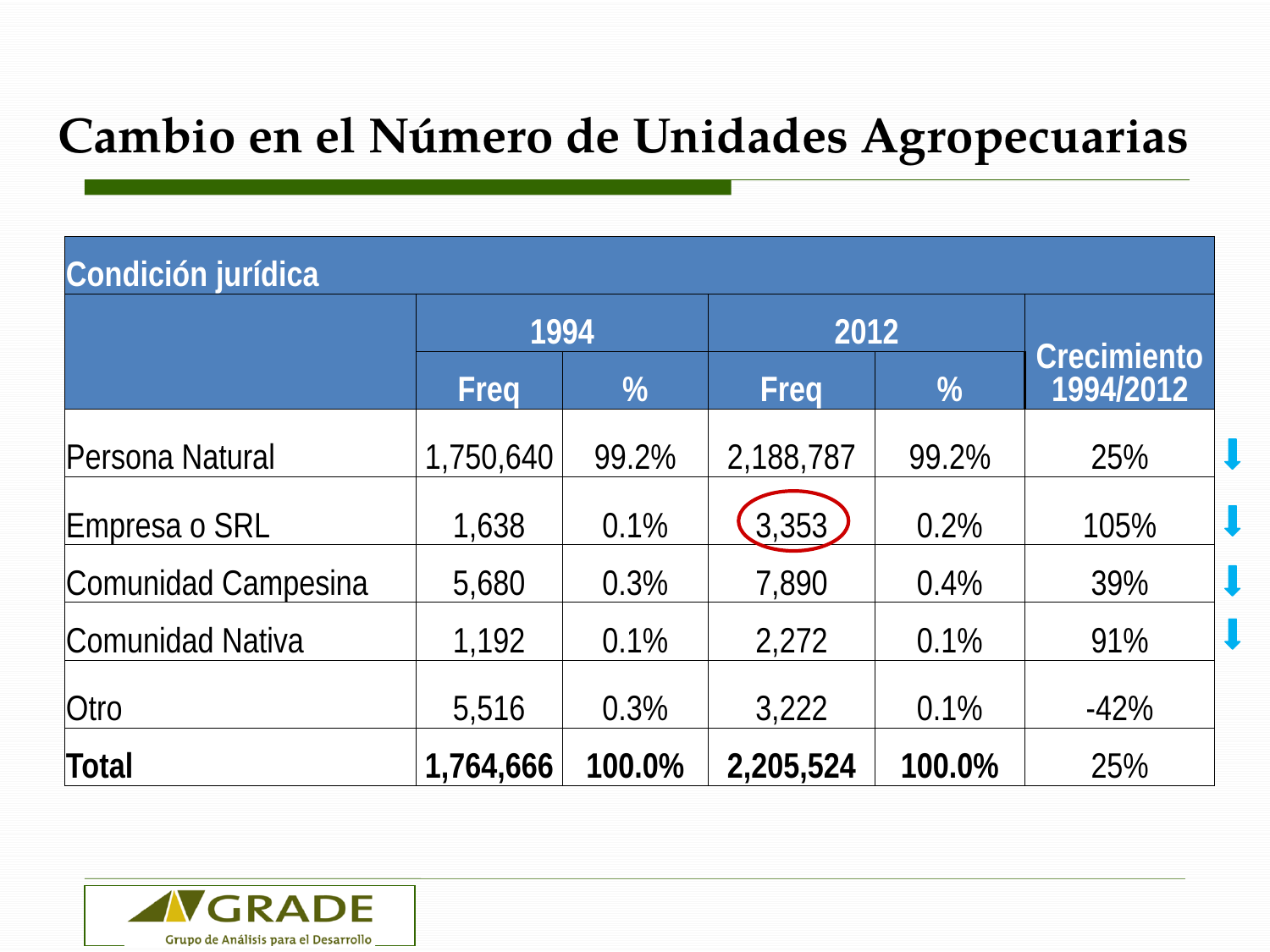

# Cambio en el Número de Unidades Agropecuarias
| Condición jurídica |  |  |  |  |  |
| --- | --- | --- | --- | --- | --- |
|  | 1994 |  | 2012 |  | Crecimiento 1994/2012 |
|  | Freq | % | Freq | % |  |
| Persona Natural | 1,750,640 | 99.2% | 2,188,787 | 99.2% | 25% |
| Empresa o SRL | 1,638 | 0.1% | 3,353 | 0.2% | 105% |
| Comunidad Campesina | 5,680 | 0.3% | 7,890 | 0.4% | 39% |
| Comunidad Nativa | 1,192 | 0.1% | 2,272 | 0.1% | 91% |
| Otro | 5,516 | 0.3% | 3,222 | 0.1% | -42% |
| Total | 1,764,666 | 100.0% | 2,205,524 | 100.0% | 25% |